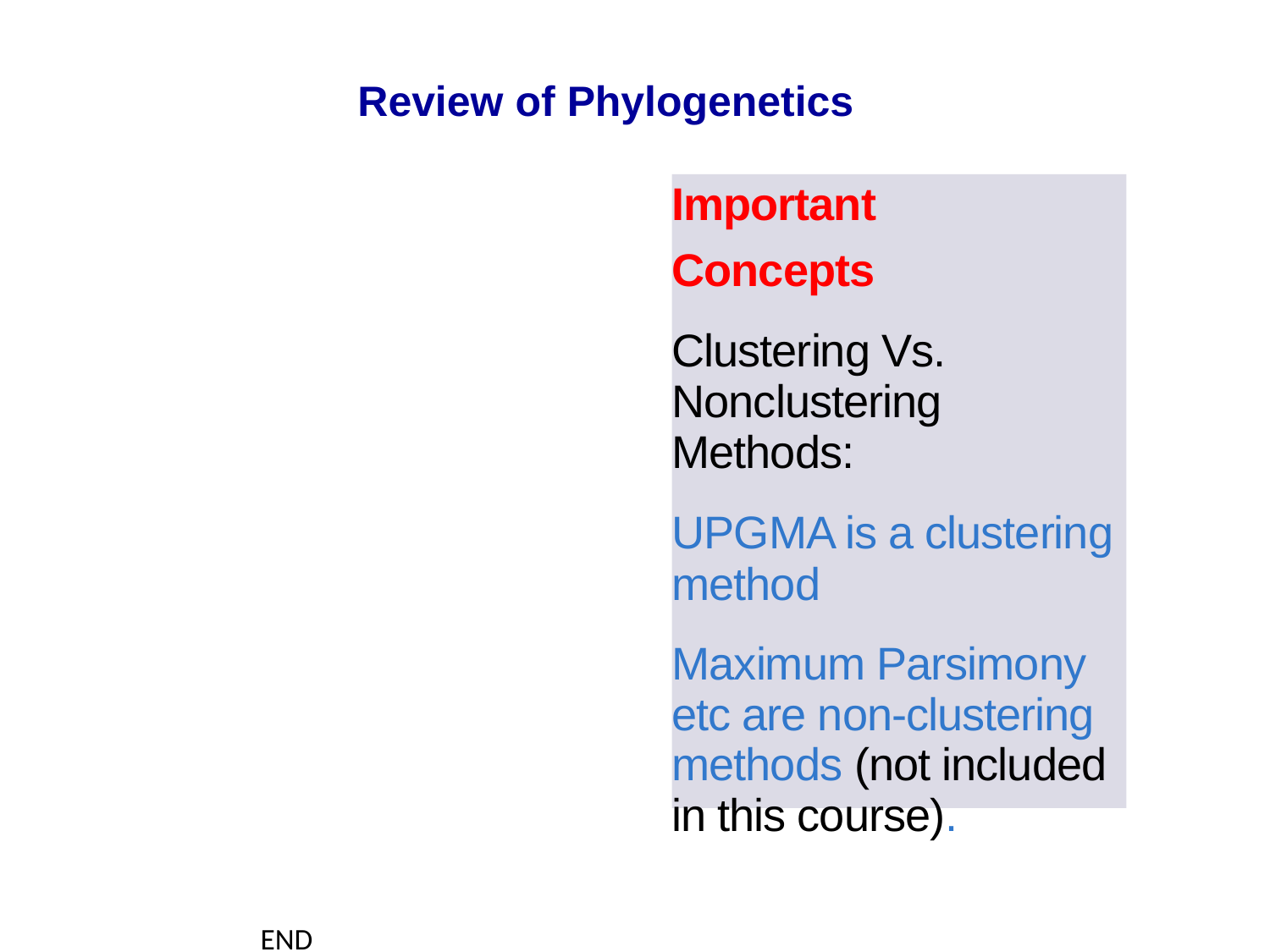

Review of Phylogenetics
Important
Concepts
Clustering Vs. Nonclustering Methods:
UPGMA is a clustering method
Maximum Parsimony etc are non-clustering methods (not included in this course).
END